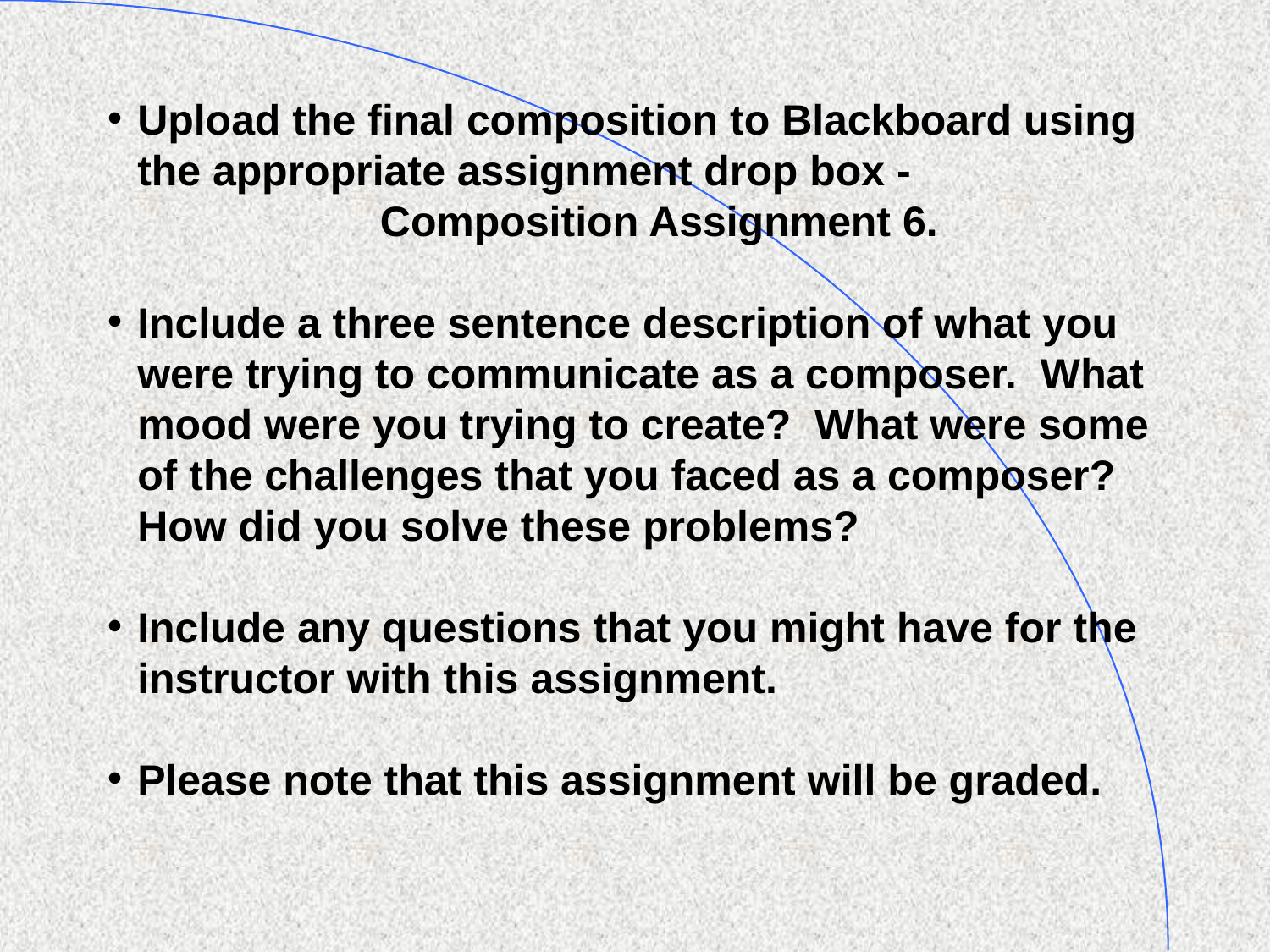

Upload the final composition to Blackboard using the appropriate assignment drop box -
                       Composition Assignment 6.

Include a three sentence description of what you were trying to communicate as a composer.  What mood were you trying to create?  What were some of the challenges that you faced as a composer?  How did you solve these problems?

Include any questions that you might have for the instructor with this assignment.

Please note that this assignment will be graded.